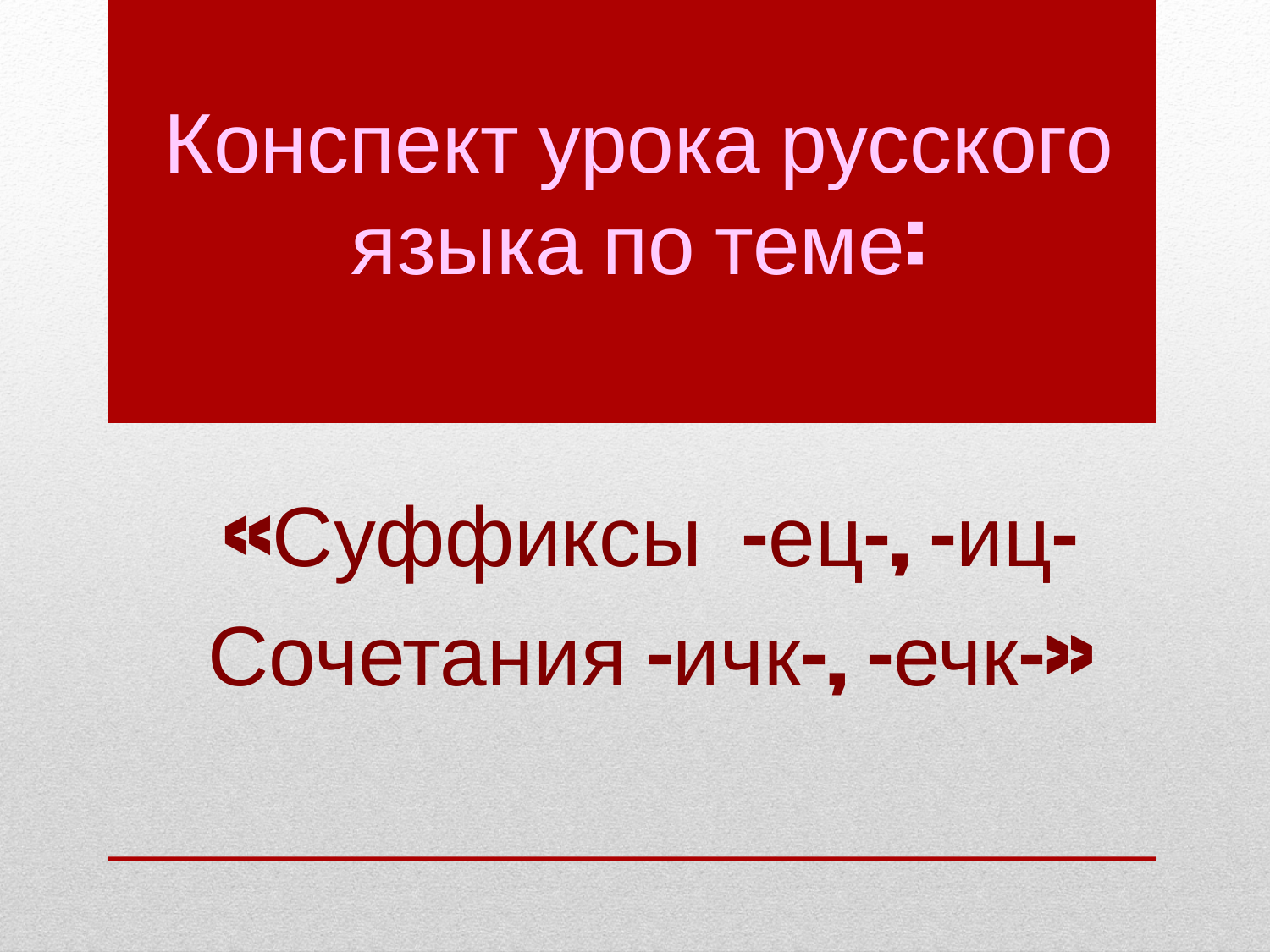

# Конспект урока русского языка по теме:
«Суффиксы  -ец-, -иц-
Сочетания –ичк-, -ечк-»